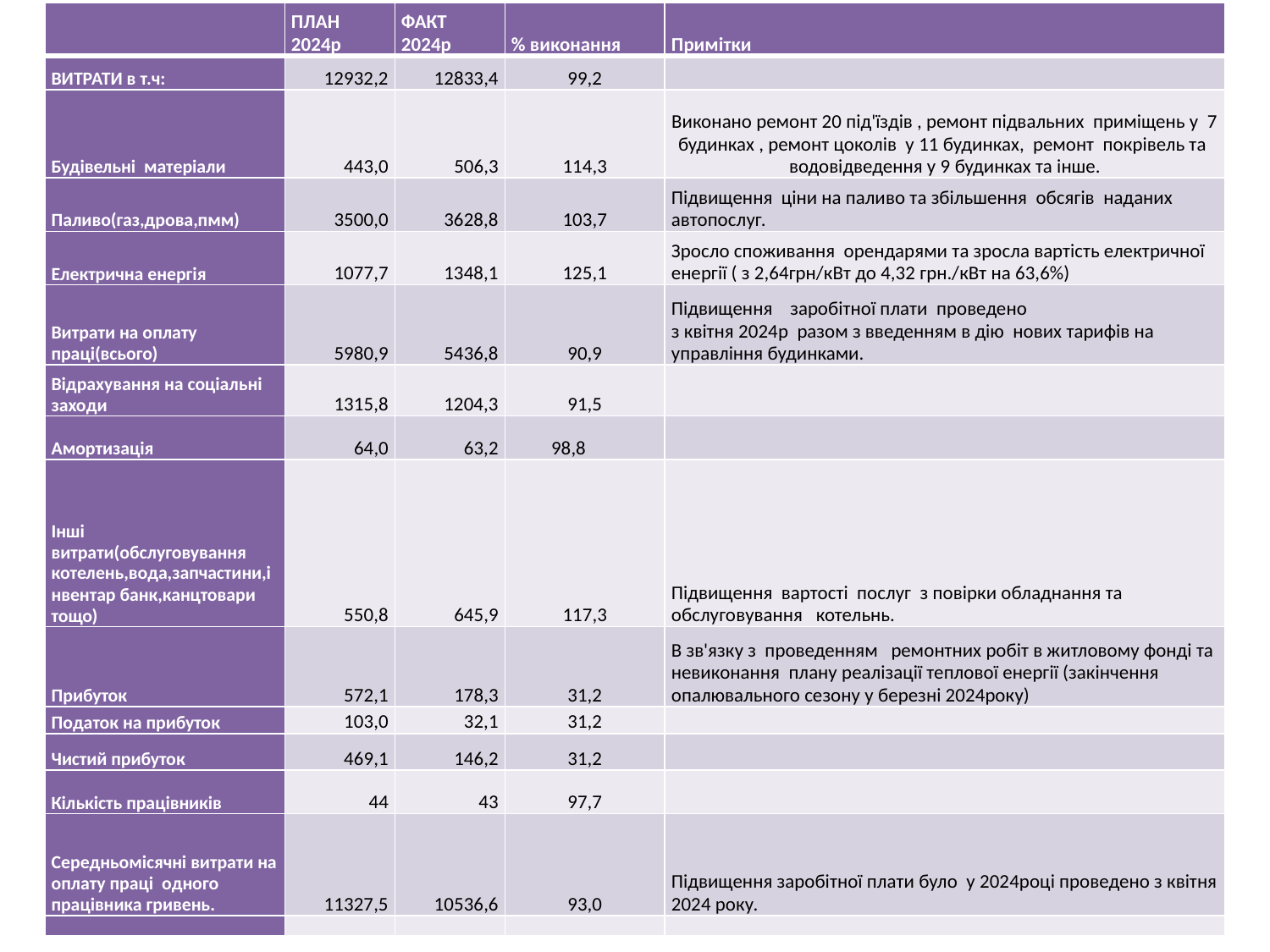

|  | ПЛАН 2024р | ФАКТ 2024р | % виконання | Примітки |
| --- | --- | --- | --- | --- |
| ВИТРАТИ в т.ч: | 12932,2 | 12833,4 | 99,2 |  |
| Будівельні матеріали | 443,0 | 506,3 | 114,3 | Виконано ремонт 20 під'їздів , ремонт підвальних приміщень у 7 будинках , ремонт цоколів у 11 будинках, ремонт покрівель та водовідведення у 9 будинках та інше. |
| Паливо(газ,дрова,пмм) | 3500,0 | 3628,8 | 103,7 | Підвищення ціни на паливо та збільшення обсягів наданих автопослуг. |
| Електрична енергія | 1077,7 | 1348,1 | 125,1 | Зросло споживання орендарями та зросла вартість електричної енергії ( з 2,64грн/кВт до 4,32 грн./кВт на 63,6%) |
| Витрати на оплату праці(всього) | 5980,9 | 5436,8 | 90,9 | Підвищення заробітної плати проведено з квітня 2024р разом з введенням в дію нових тарифів на управління будинками. |
| Відрахування на соціальні заходи | 1315,8 | 1204,3 | 91,5 |  |
| Амортизація | 64,0 | 63,2 | 98,8 |  |
| Інші витрати(обслуговування котелень,вода,запчастини,інвентар банк,канцтовари тощо) | 550,8 | 645,9 | 117,3 | Підвищення вартості послуг з повірки обладнання та обслуговування котельнь. |
| Прибуток | 572,1 | 178,3 | 31,2 | В зв'язку з проведенням ремонтних робіт в житловому фонді та невиконання плану реалізації теплової енергії (закінчення опалювального сезону у березні 2024року) |
| Податок на прибуток | 103,0 | 32,1 | 31,2 |  |
| Чистий прибуток | 469,1 | 146,2 | 31,2 |  |
| Кількість працівників | 44 | 43 | 97,7 |  |
| Середньомісячні витрати на оплату праці одного працівника гривень. | 11327,5 | 10536,6 | 93,0 | Підвищення заробітної плати було у 2024році проведено з квітня 2024 року. |
|  |  |  |  |  |